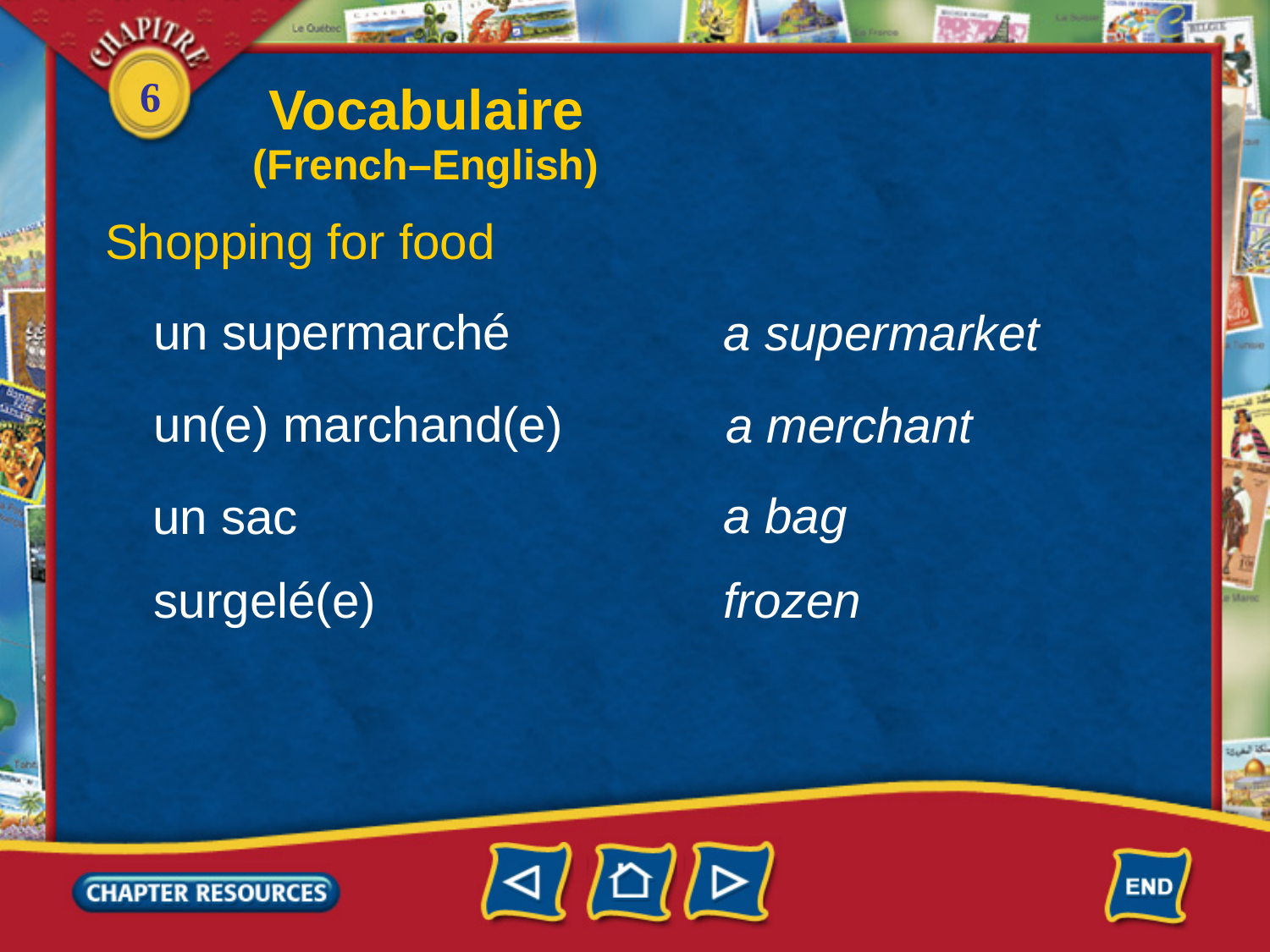

Vocabulaire
(French–English)
Shopping for food
un supermarché
a supermarket
un(e) marchand(e)
a merchant
a bag
un sac
surgelé(e)
frozen